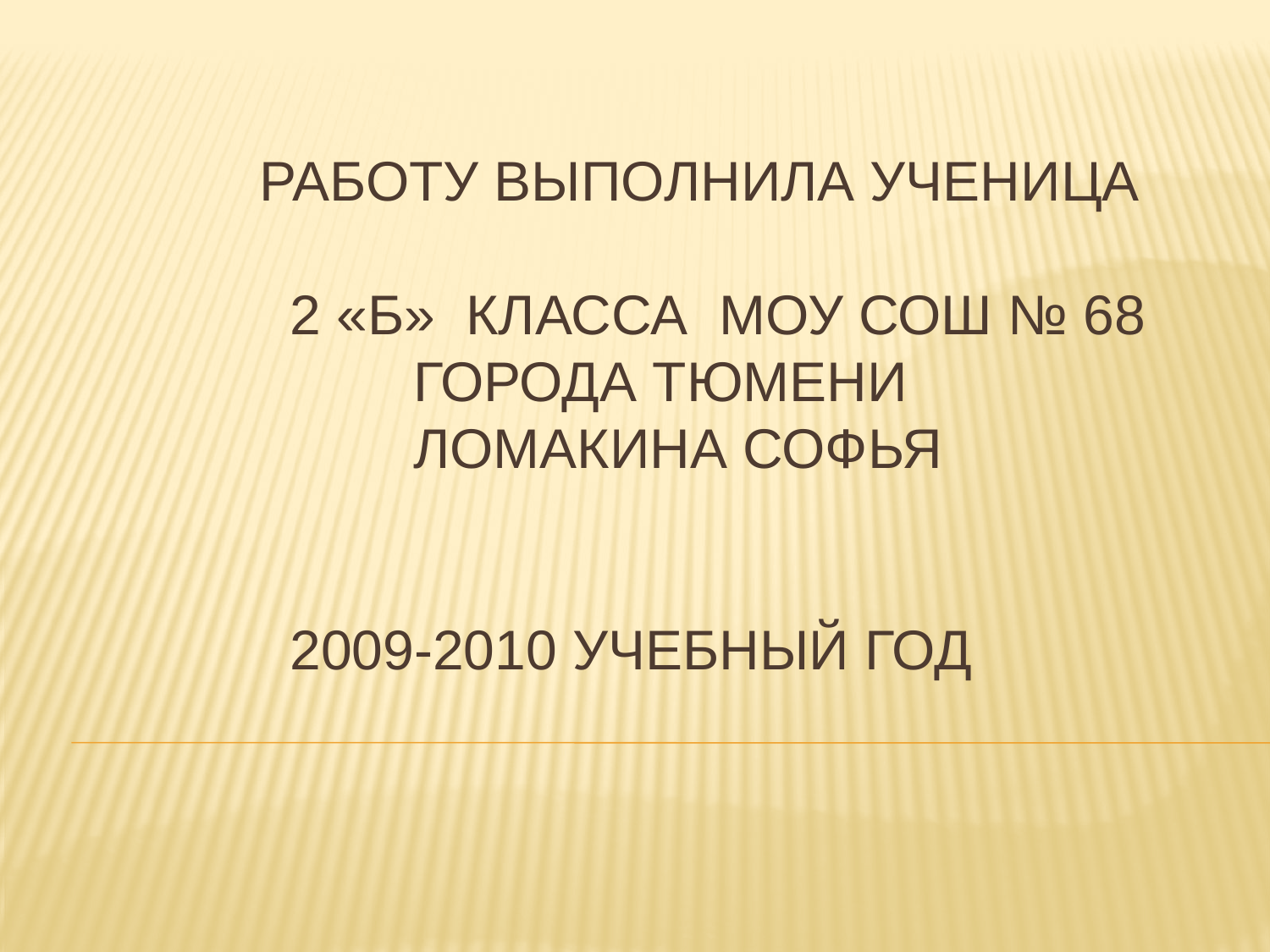

# Работу выполнила ученица 2 «Б»  класса  МОУ СОШ № 68 города Тюмени Ломакина Софья     2009-2010 учебный год